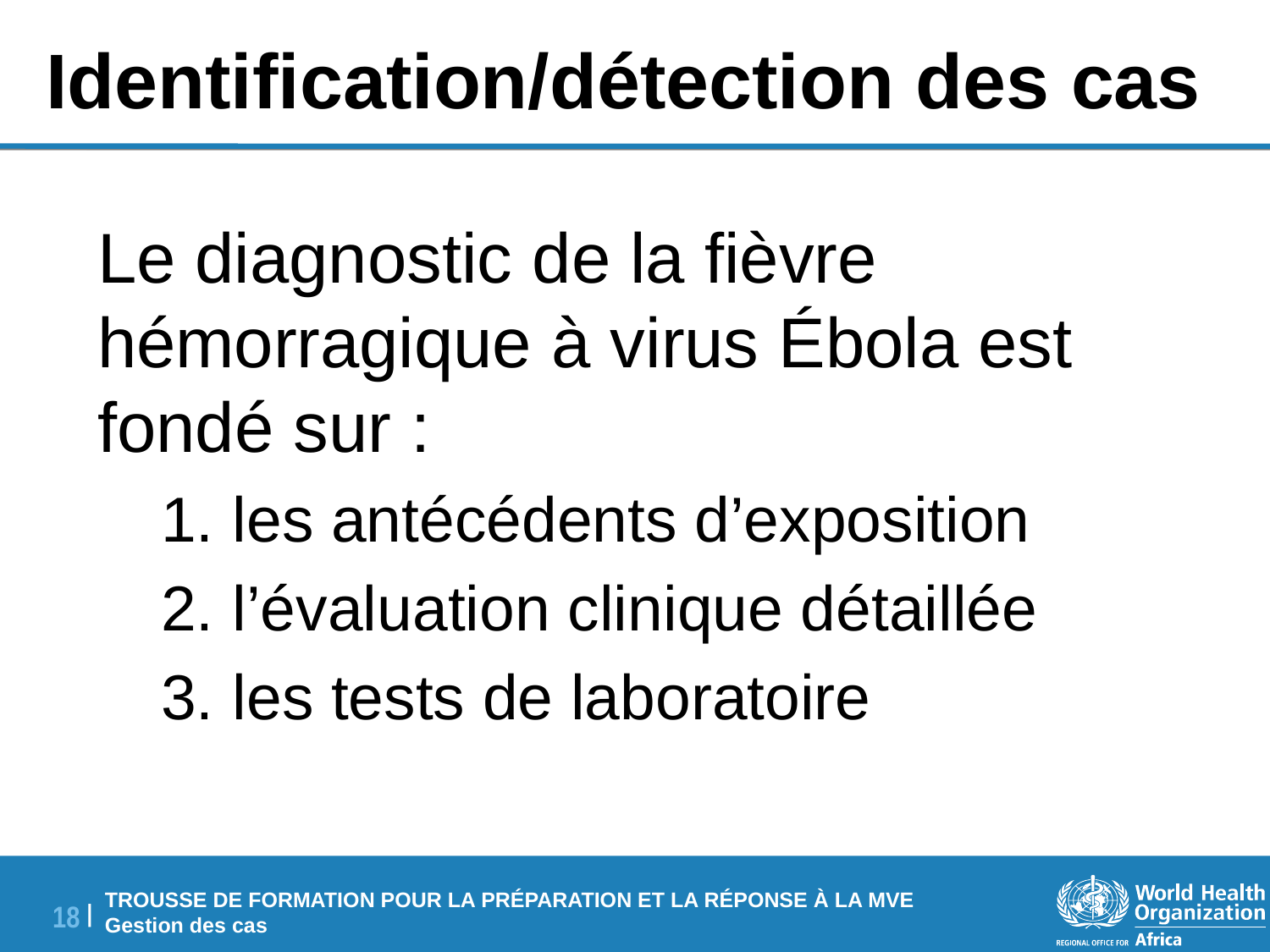

# Identification/détection des cas
Le diagnostic de la fièvre hémorragique à virus Ébola est fondé sur :
les antécédents d’exposition
l’évaluation clinique détaillée
les tests de laboratoire